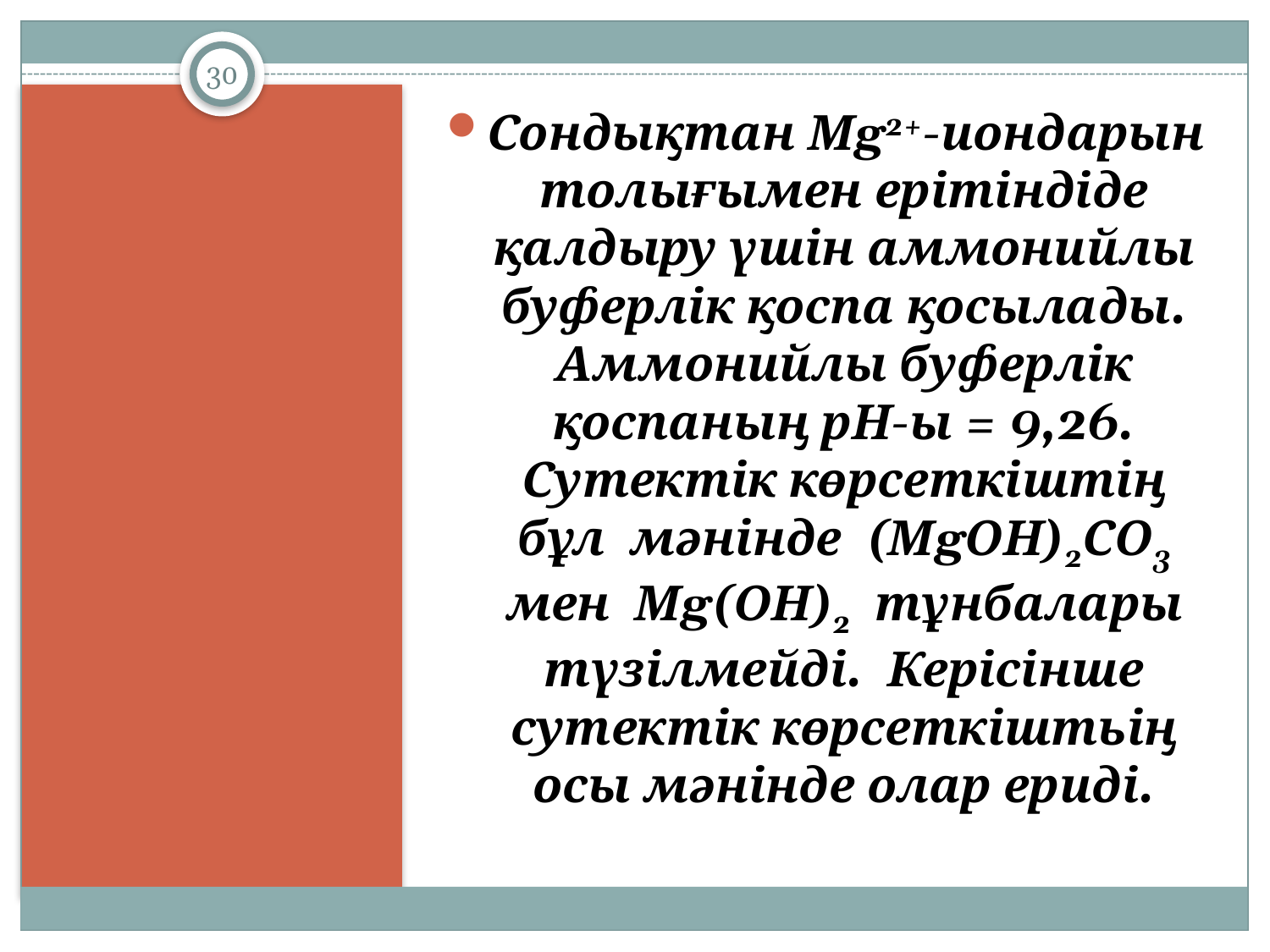

30
Сондықтан Мg2+-иондарын толығымен ерітіндіде қалдыру үшін аммонийлы буферлік қоспа қосылады. Аммонийлы буферлік қоспаның рН-ы = 9,26. Сутектік көрсеткіштің бұл  мәнінде  (МgОН)2СО3 мен  Мg(ОН)2  тұнбалары түзілмейді.  Керісінше сутектік көрсеткіштьің осы мәнінде олар ериді.